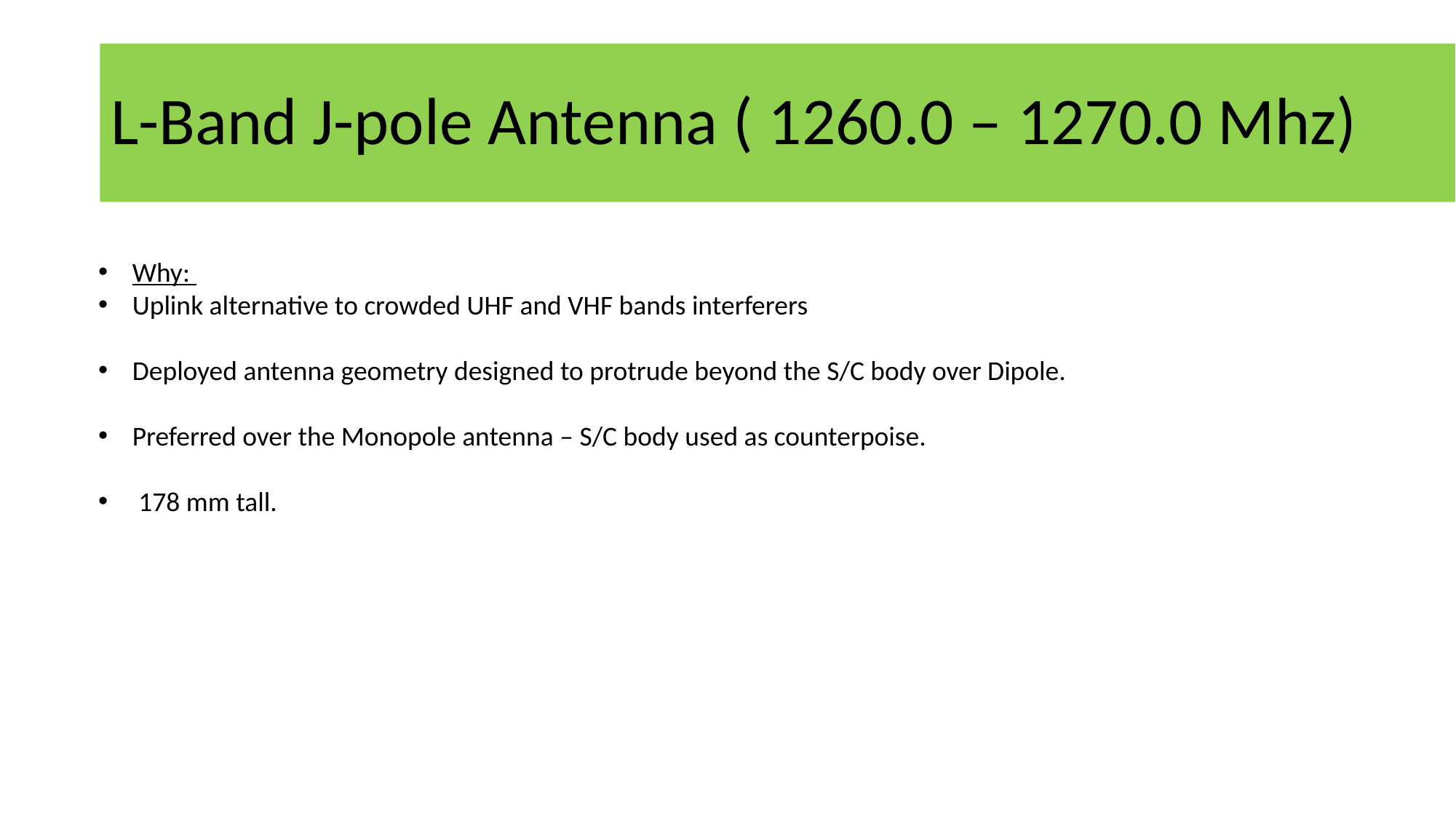

# L-Band J-pole Antenna ( 1260.0 – 1270.0 Mhz)
Why:
Uplink alternative to crowded UHF and VHF bands interferers

Deployed antenna geometry designed to protrude beyond the S/C body over Dipole.

Preferred over the Monopole antenna – S/C body used as counterpoise.

 178 mm tall.